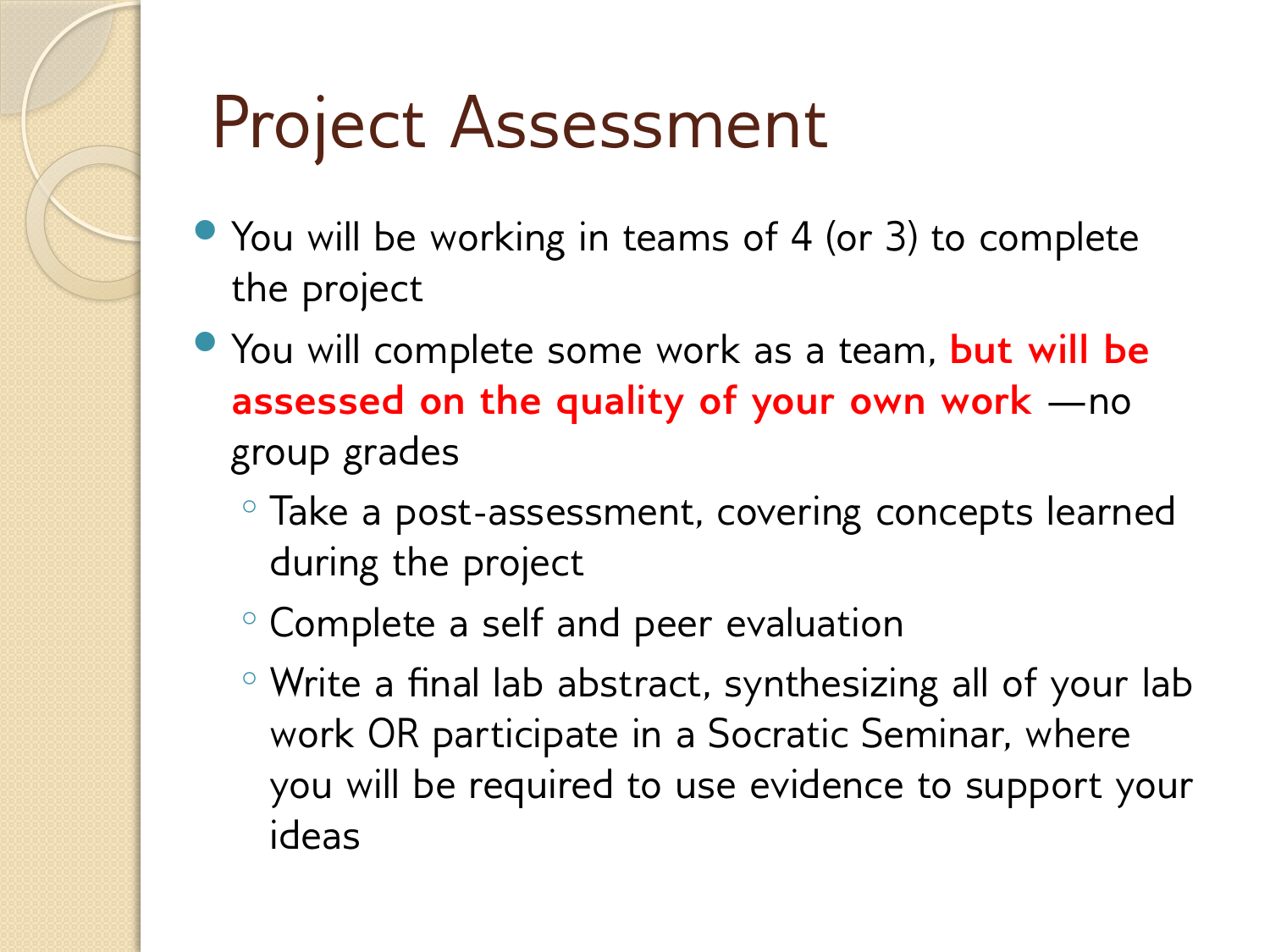

# Project Assessment
You will be working in teams of 4 (or 3) to complete the project
You will complete some work as a team, but will be assessed on the quality of your own work —no group grades
Take a post-assessment, covering concepts learned during the project
Complete a self and peer evaluation
Write a final lab abstract, synthesizing all of your lab work OR participate in a Socratic Seminar, where you will be required to use evidence to support your ideas